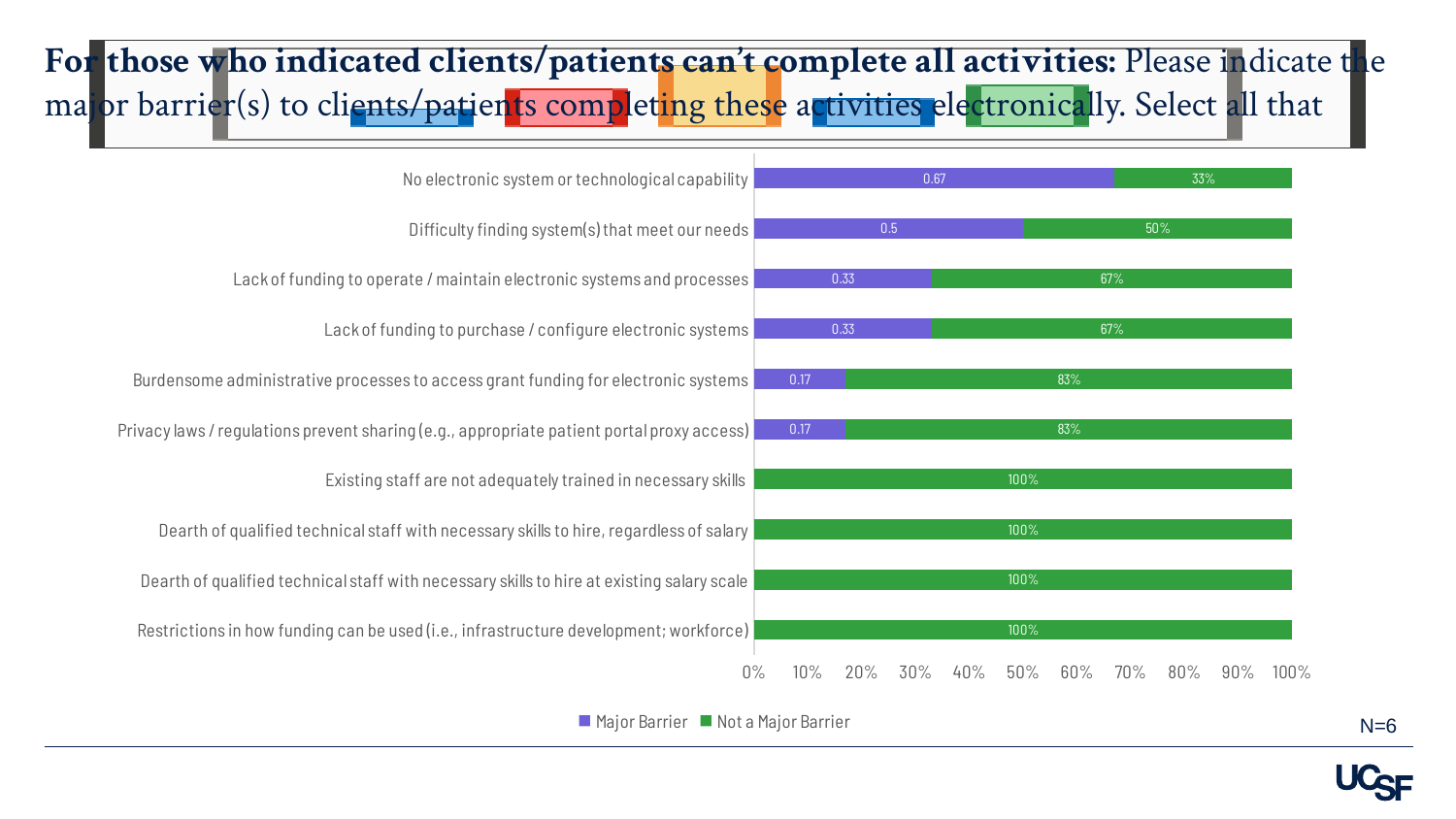

For those who indicated clients/patients can’t complete all activities: Please indicate the major barrier(s) to clients/patients completing these activities electronically. Select all that apply.

### Chart

| Category | Major Barrier | Not a Major Barrier |
|---|---|---|
| Restrictions in how funding can be used (i.e., infrastructure development; workforce) | None | 1.0 |
| Dearth of qualified technical staff with necessary skills to hire at existing salary scale | None | 1.0 |
| Dearth of qualified technical staff with necessary skills to hire, regardless of salary | None | 1.0 |
| Existing staff are not adequately trained in necessary skills  | None | 1.0 |
| Privacy laws / regulations prevent sharing (e.g., appropriate patient portal proxy access) | 0.17 | 0.83 |
| Burdensome administrative processes to access grant funding for electronic systems | 0.17 | 0.83 |
| Lack of funding to purchase / configure electronic systems | 0.33 | 0.6699999999999999 |
| Lack of funding to operate / maintain electronic systems and processes | 0.33 | 0.6699999999999999 |
| Difficulty finding system(s) that meet our needs | 0.5 | 0.5 |
| No electronic system or technological capability | 0.67 | 0.32999999999999996 |
N=6